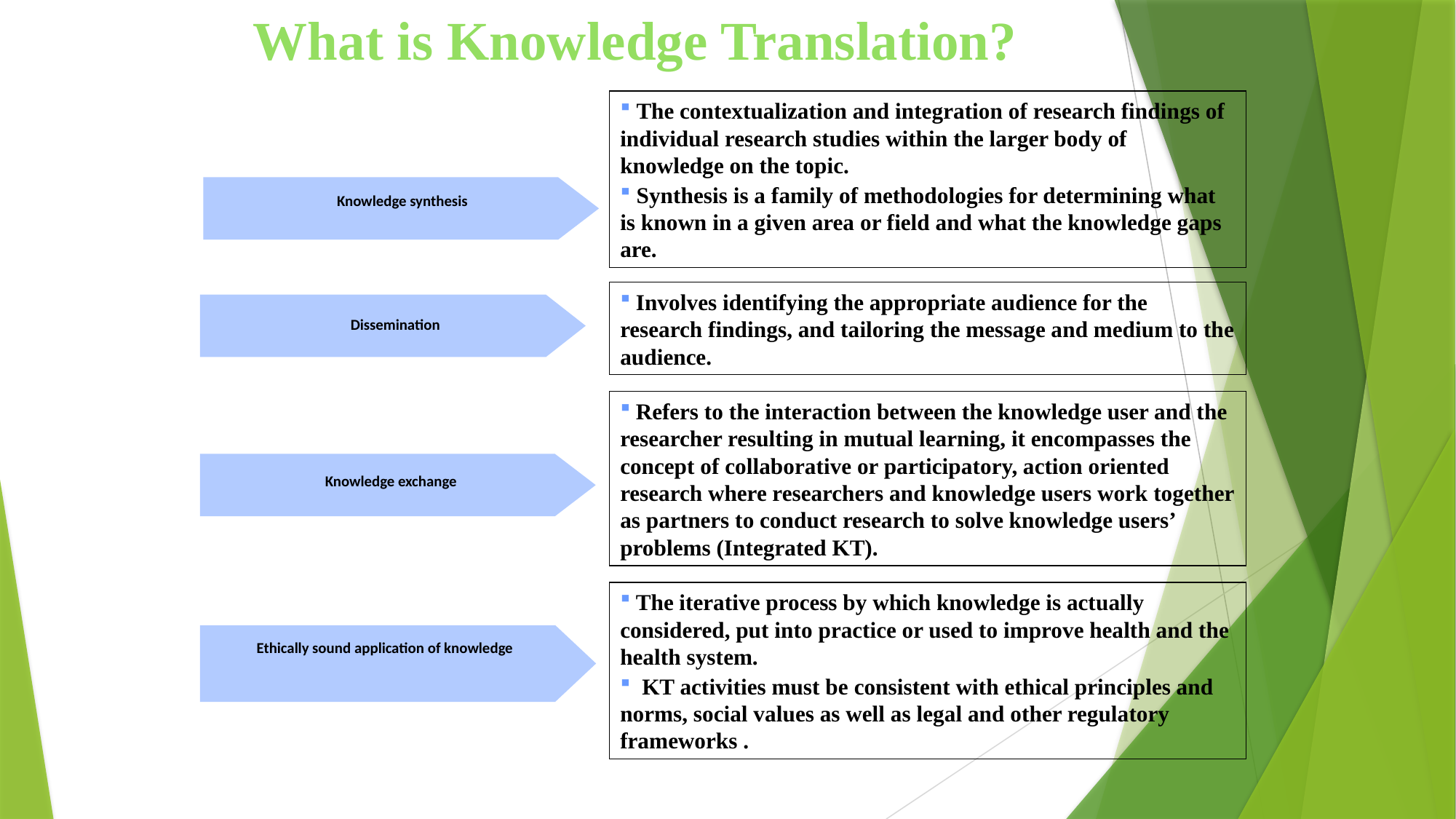

What is Knowledge Translation?
 The contextualization and integration of research findings of individual research studies within the larger body of knowledge on the topic.
 Synthesis is a family of methodologies for determining what is known in a given area or field and what the knowledge gaps are.

Knowledge synthesis

 Involves identifying the appropriate audience for the research findings, and tailoring the message and medium to the audience.

Dissemination
 Refers to the interaction between the knowledge user and the researcher resulting in mutual learning, it encompasses the concept of collaborative or participatory, action oriented research where researchers and knowledge users work together as partners to conduct research to solve knowledge users’ problems (Integrated KT).

Knowledge exchange
 The iterative process by which knowledge is actually considered, put into practice or used to improve health and the health system.
  KT activities must be consistent with ethical principles and norms, social values as well as legal and other regulatory frameworks .

Ethically sound application of knowledge